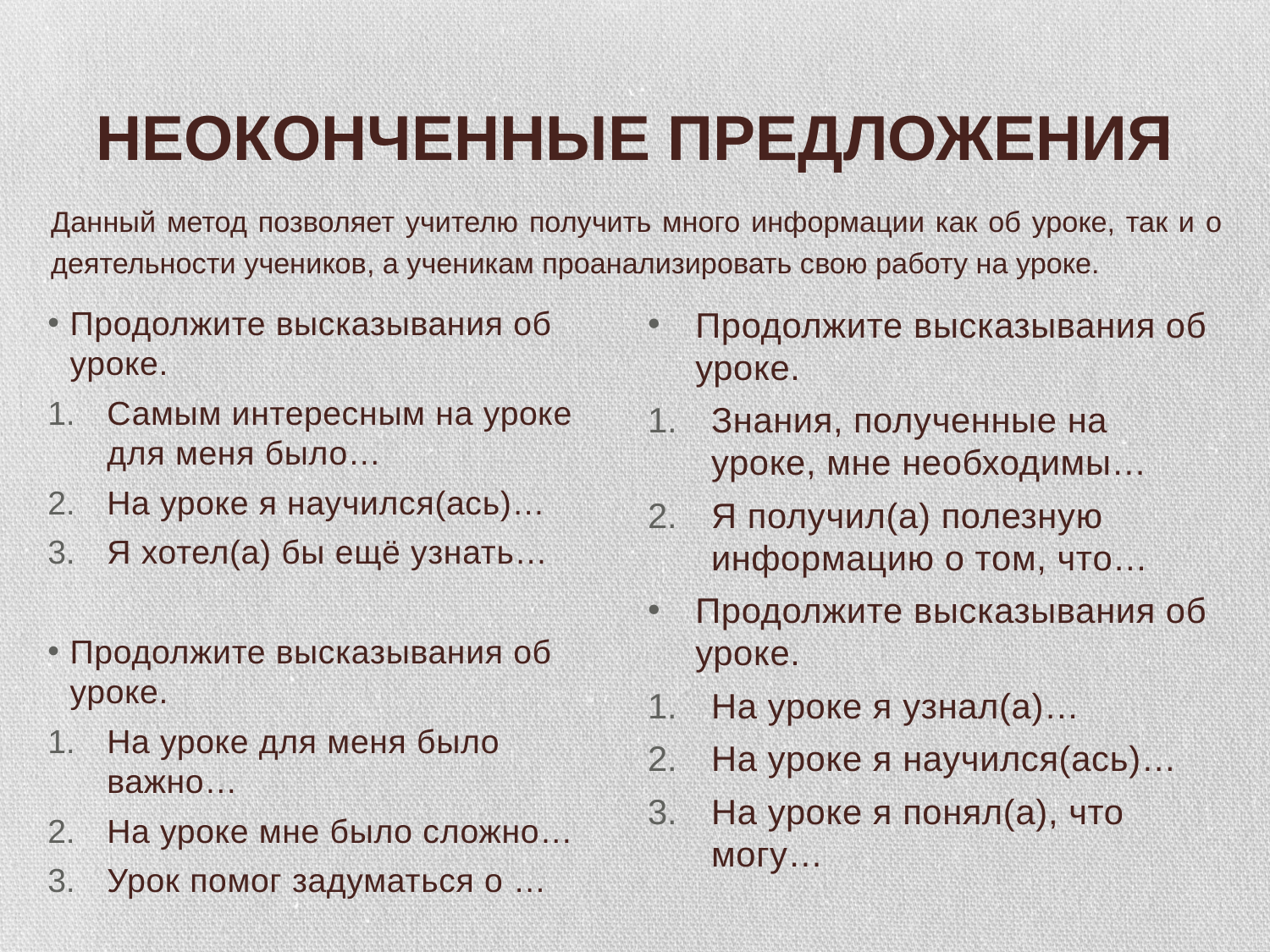

# НЕОКОНЧЕННЫЕ ПРЕДЛОЖЕНИЯ
Данный метод позволяет учителю получить много информации как об уроке, так и о деятельности учеников, а ученикам проанализировать свою работу на уроке.

Продолжите высказывания об уроке.
Самым интересным на уроке для меня было…
На уроке я научился(ась)…
Я хотел(а) бы ещё узнать…

Продолжите высказывания об уроке.
На уроке для меня было важно…
На уроке мне было сложно…
Урок помог задуматься о …
Продолжите высказывания об уроке.
Знания, полученные на уроке, мне необходимы…
Я получил(а) полезную информацию о том, что…
Продолжите высказывания об уроке.
На уроке я узнал(а)…
На уроке я научился(ась)…
На уроке я понял(а), что могу…